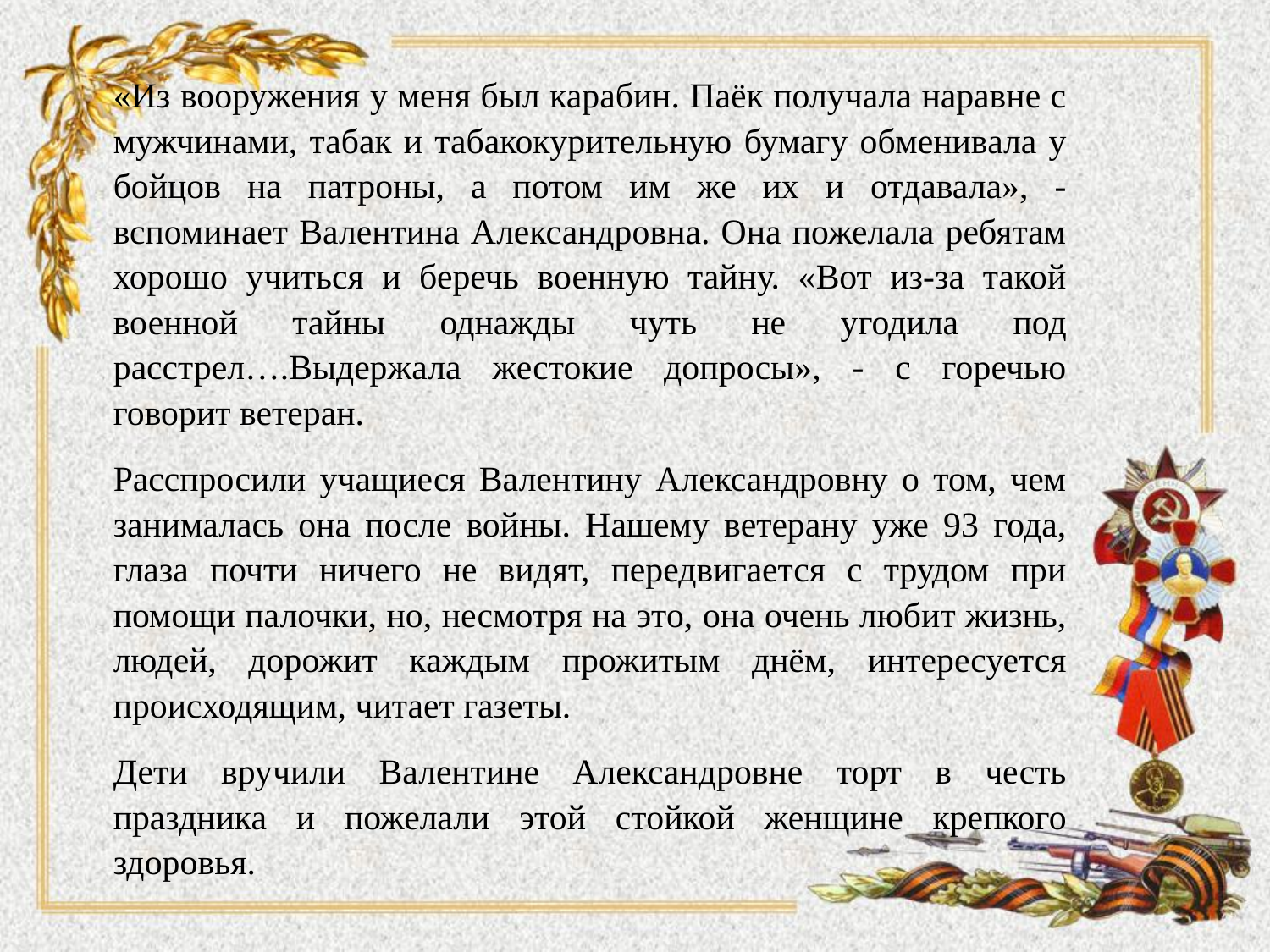

«Из вооружения у меня был карабин. Паёк получала наравне с мужчинами, табак и табакокурительную бумагу обменивала у бойцов на патроны, а потом им же их и отдавала», - вспоминает Валентина Александровна. Она пожелала ребятам хорошо учиться и беречь военную тайну. «Вот из-за такой военной тайны однажды чуть не угодила под расстрел….Выдержала жестокие допросы», - с горечью говорит ветеран.
Расспросили учащиеся Валентину Александровну о том, чем занималась она после войны. Нашему ветерану уже 93 года, глаза почти ничего не видят, передвигается с трудом при помощи палочки, но, несмотря на это, она очень любит жизнь, людей, дорожит каждым прожитым днём, интересуется происходящим, читает газеты.
Дети вручили Валентине Александровне торт в честь праздника и пожелали этой стойкой женщине крепкого здоровья.